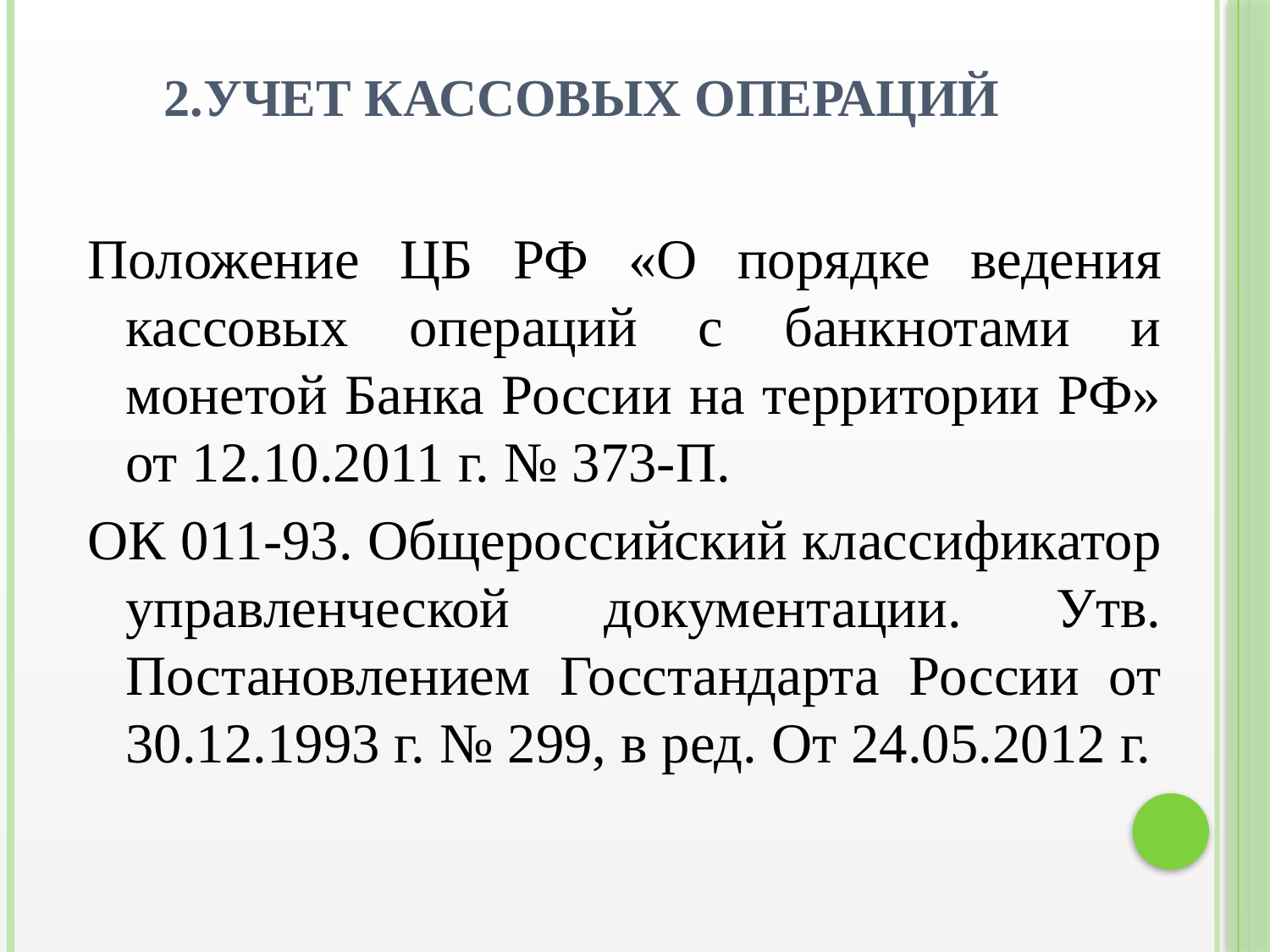

# 2.Учет кассовых операций
Положение ЦБ РФ «О порядке ведения кассовых операций с банкнотами и монетой Банка России на территории РФ» от 12.10.2011 г. № 373-П.
ОК 011-93. Общероссийский классификатор управленческой документации. Утв. Постановлением Госстандарта России от 30.12.1993 г. № 299, в ред. От 24.05.2012 г.